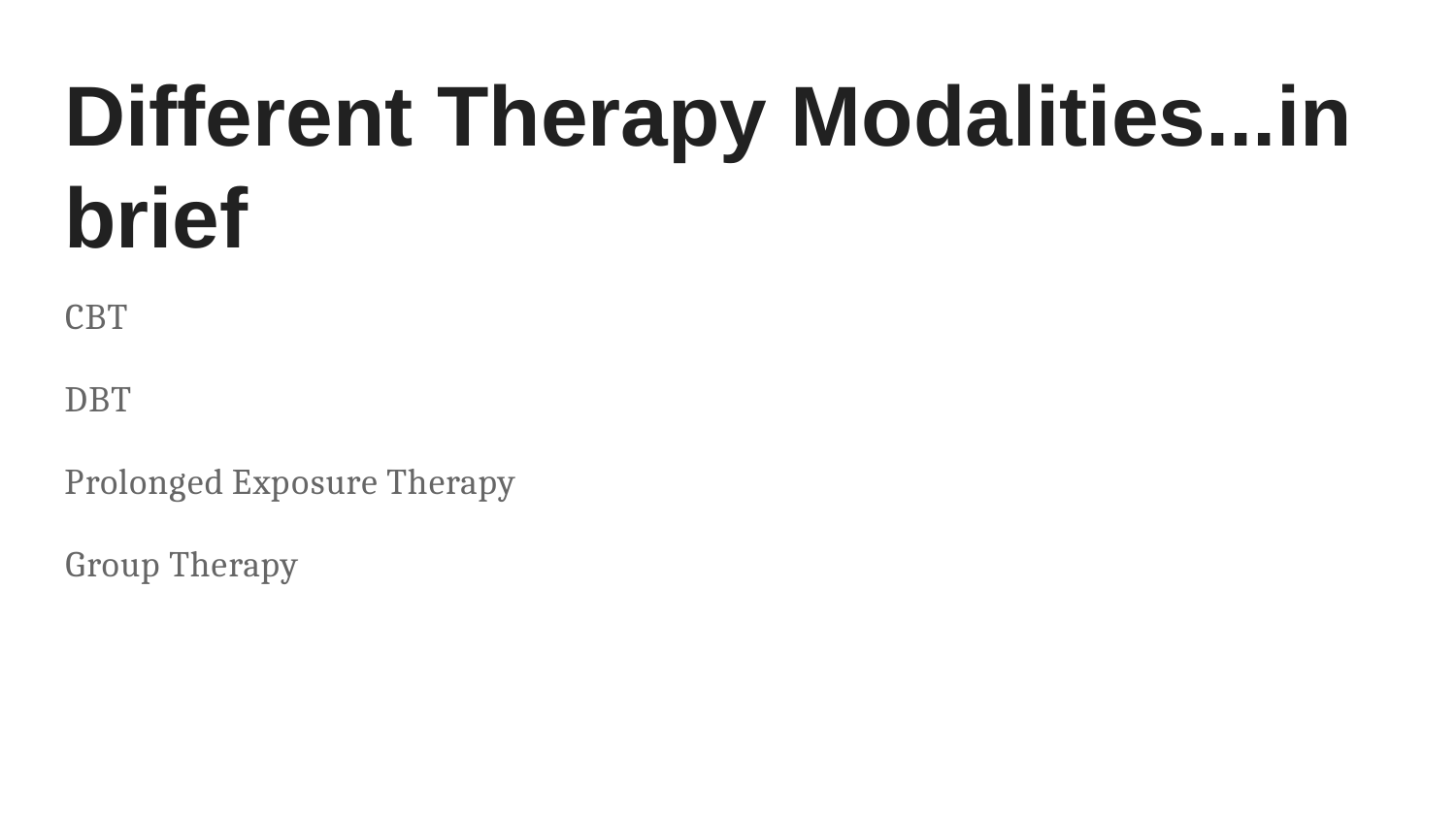

# Different Therapy Modalities...in brief

CBT
DBT
Prolonged Exposure Therapy
Group Therapy